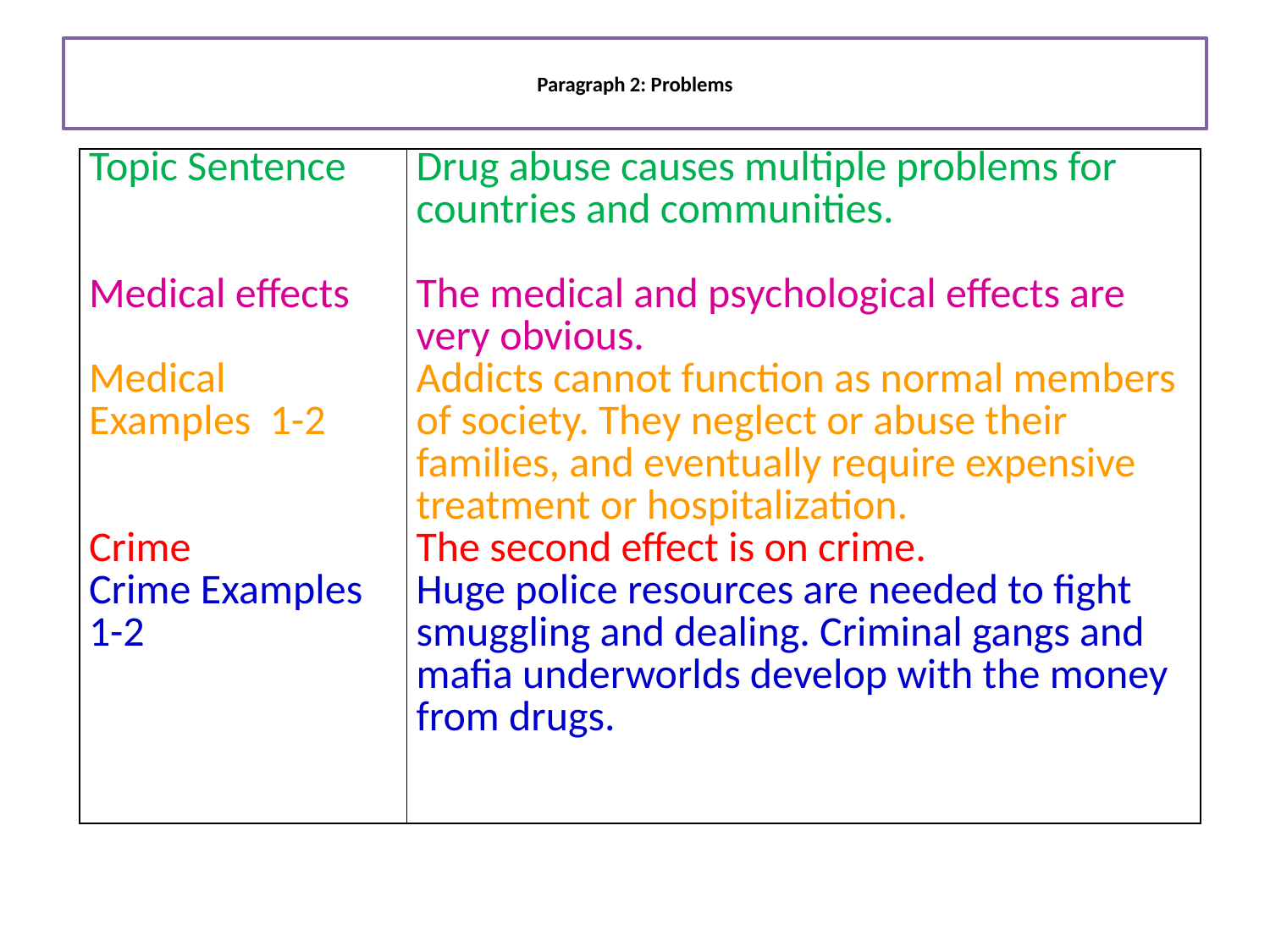

# Paragraph 2: Problems
| Topic Sentence Medical effects Medical Examples 1-2 Crime Crime Examples 1-2 | Drug abuse causes multiple problems for countries and communities. The medical and psychological effects are very obvious. Addicts cannot function as normal members of society. They neglect or abuse their families, and eventually require expensive treatment or hospitalization. The second effect is on crime. Huge police resources are needed to fight smuggling and dealing. Criminal gangs and mafia underworlds develop with the money from drugs. |
| --- | --- |